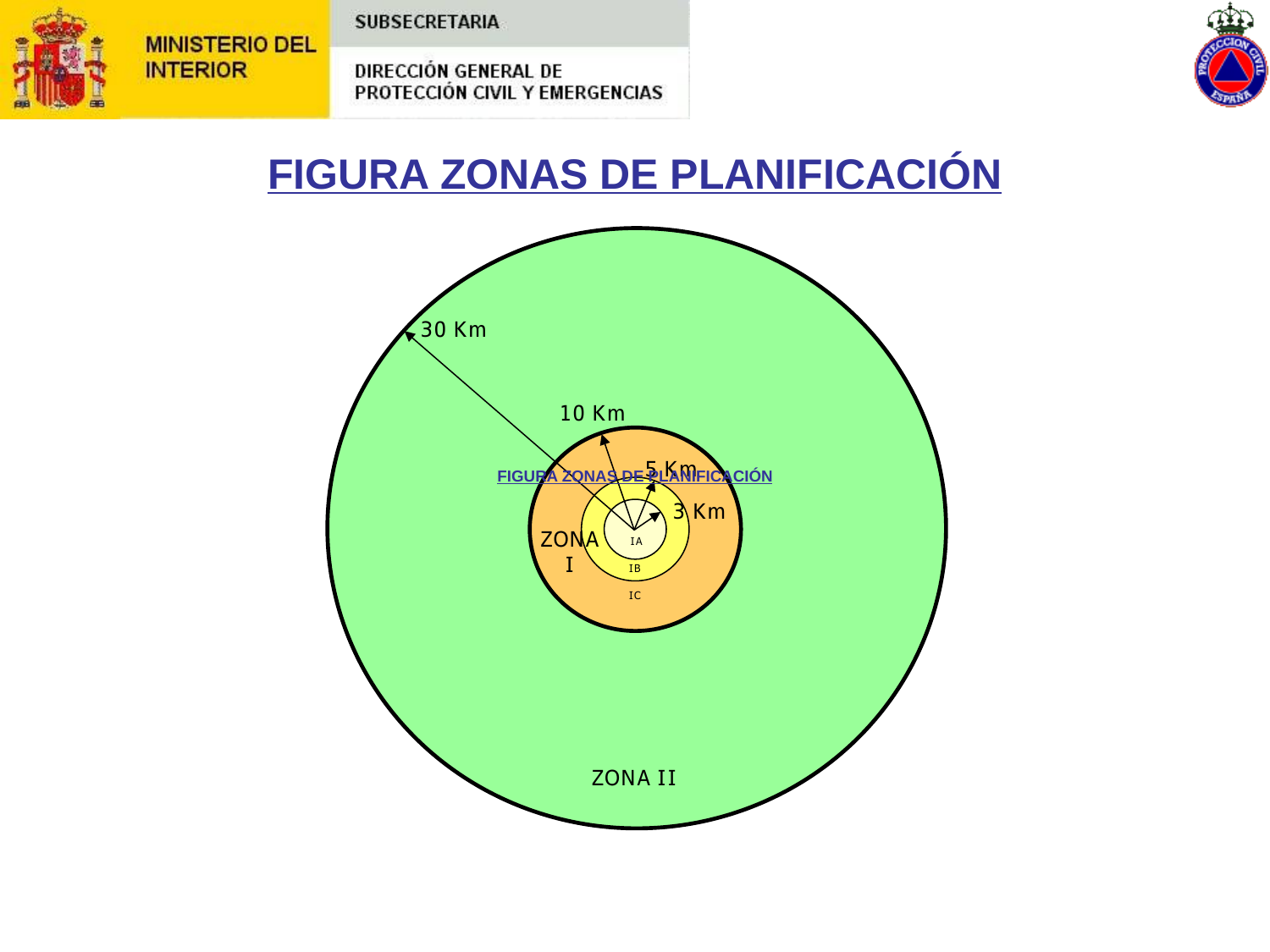

30 Km

10 Km

5 Km

3 Km

ZONA
I
 IA
IB
IC
ZONA II
# FIGURA ZONAS DE PLANIFICACIÓN

FIGURA ZONAS DE PLANIFICACIÓN